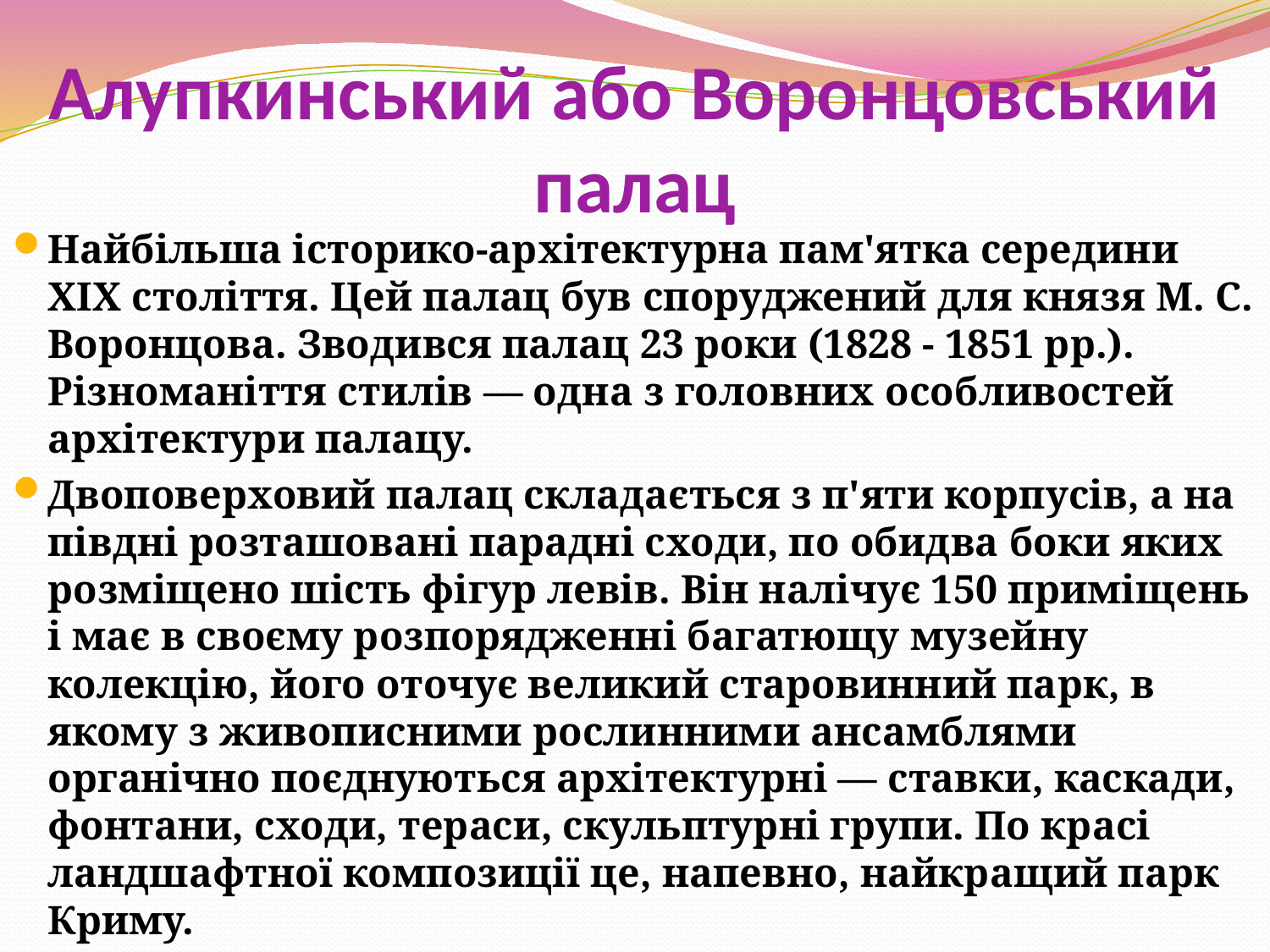

# Алупкинський або Воронцовський палац
Найбільша історико-архітектурна пам'ятка середини ХІХ століття. Цей палац був споруджений для князя М. С. Воронцова. Зводився палац 23 роки (1828 - 1851 рр.). Різноманіття стилів — одна з головних особливостей архітектури палацу.
Двоповерховий палац складається з п'яти корпусів, а на півдні розташовані парадні сходи, по обидва боки яких розміщено шість фігур левів. Він налічує 150 приміщень і має в своєму розпорядженні багатющу музейну колекцію, його оточує великий старовинний парк, в якому з живописними рослинними ансамблями органічно поєднуються архітектурні — ставки, каскади, фонтани, сходи, тераси, скульптурні групи. По красі ландшафтної композиції це, напевно, найкращий парк Криму.